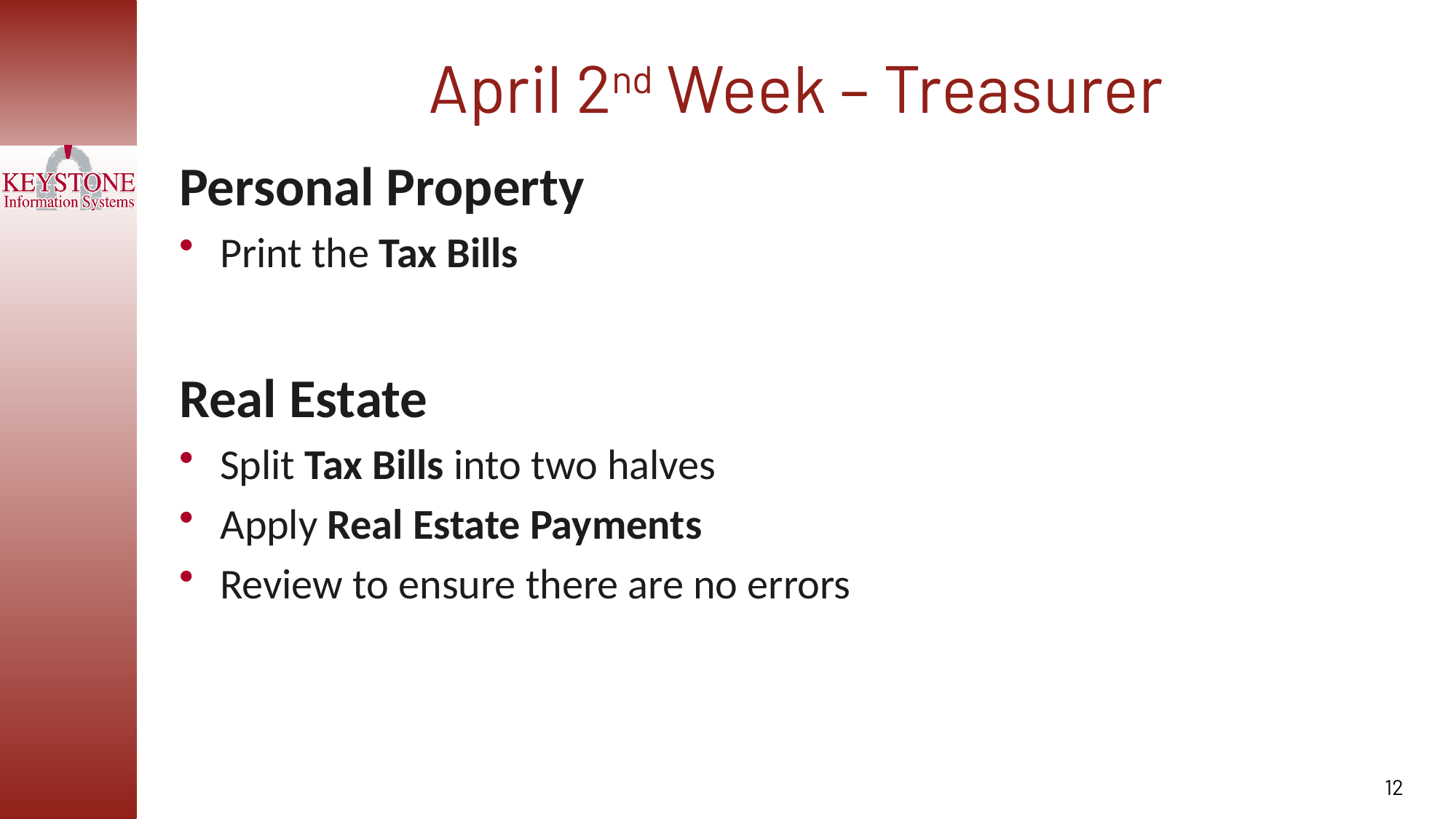

April 2nd Week – Treasurer
Personal Property
Print the Tax Bills

Real Estate
Split Tax Bills into two halves
Apply Real Estate Payments
Review to ensure there are no errors

12